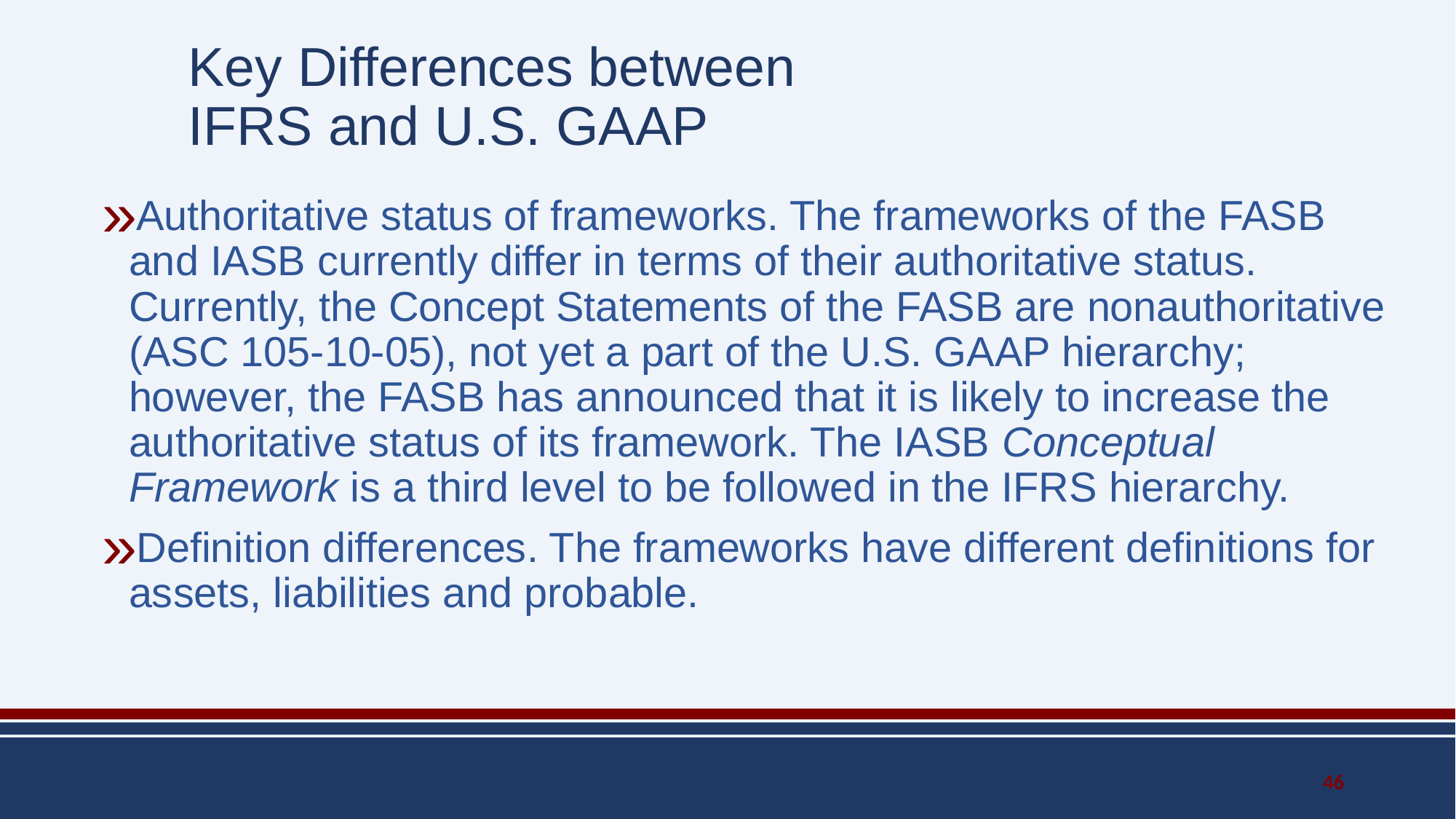

# Key Differences between IFRS and U.S. GAAP
Authoritative status of frameworks. The frameworks of the FASB and IASB currently differ in terms of their authoritative status. Currently, the Concept Statements of the FASB are nonauthoritative (ASC 105-10-05), not yet a part of the U.S. GAAP hierarchy; however, the FASB has announced that it is likely to increase the authoritative status of its framework. The IASB Conceptual Framework is a third level to be followed in the IFRS hierarchy.
Definition differences. The frameworks have different definitions for assets, liabilities and probable.

46